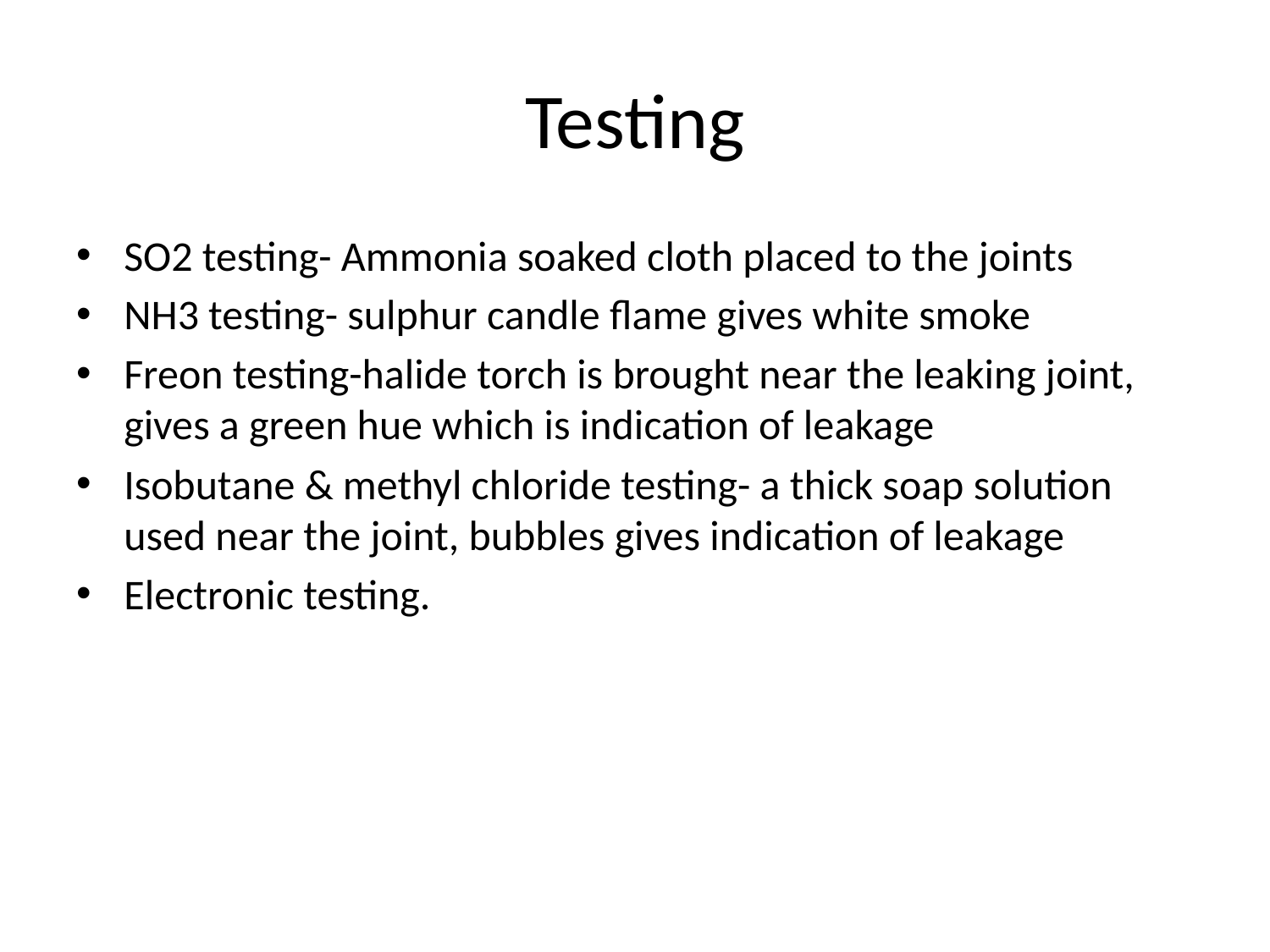

# Testing
SO2 testing- Ammonia soaked cloth placed to the joints
NH3 testing- sulphur candle flame gives white smoke
Freon testing-halide torch is brought near the leaking joint, gives a green hue which is indication of leakage
Isobutane & methyl chloride testing- a thick soap solution used near the joint, bubbles gives indication of leakage
Electronic testing.